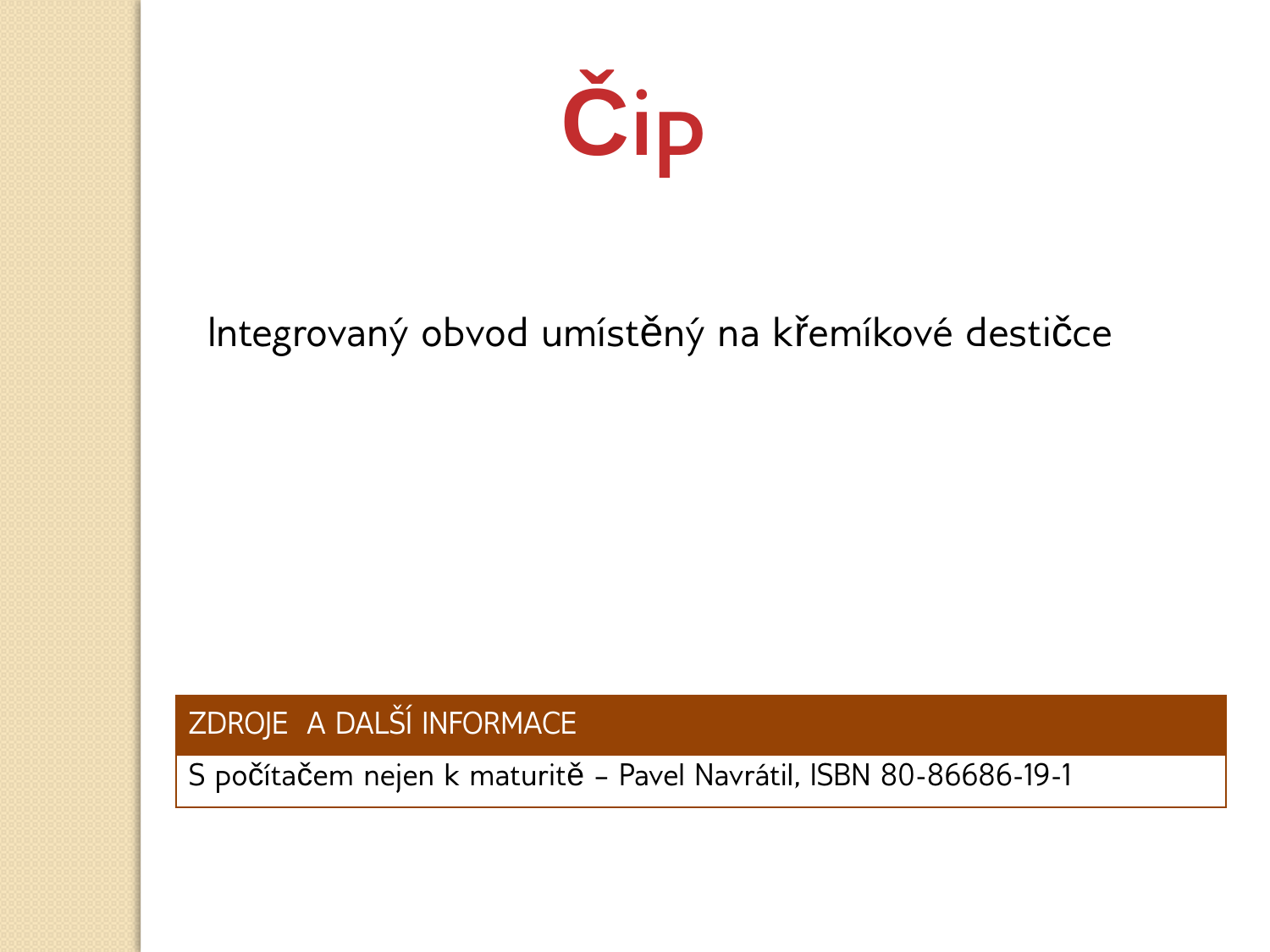

Čip
Integrovaný obvod umístěný na křemíkové destičce
| ZDROJE A DALŠÍ INFORMACE |
| --- |
| S počítačem nejen k maturitě – Pavel Navrátil, ISBN 80-86686-19-1 |